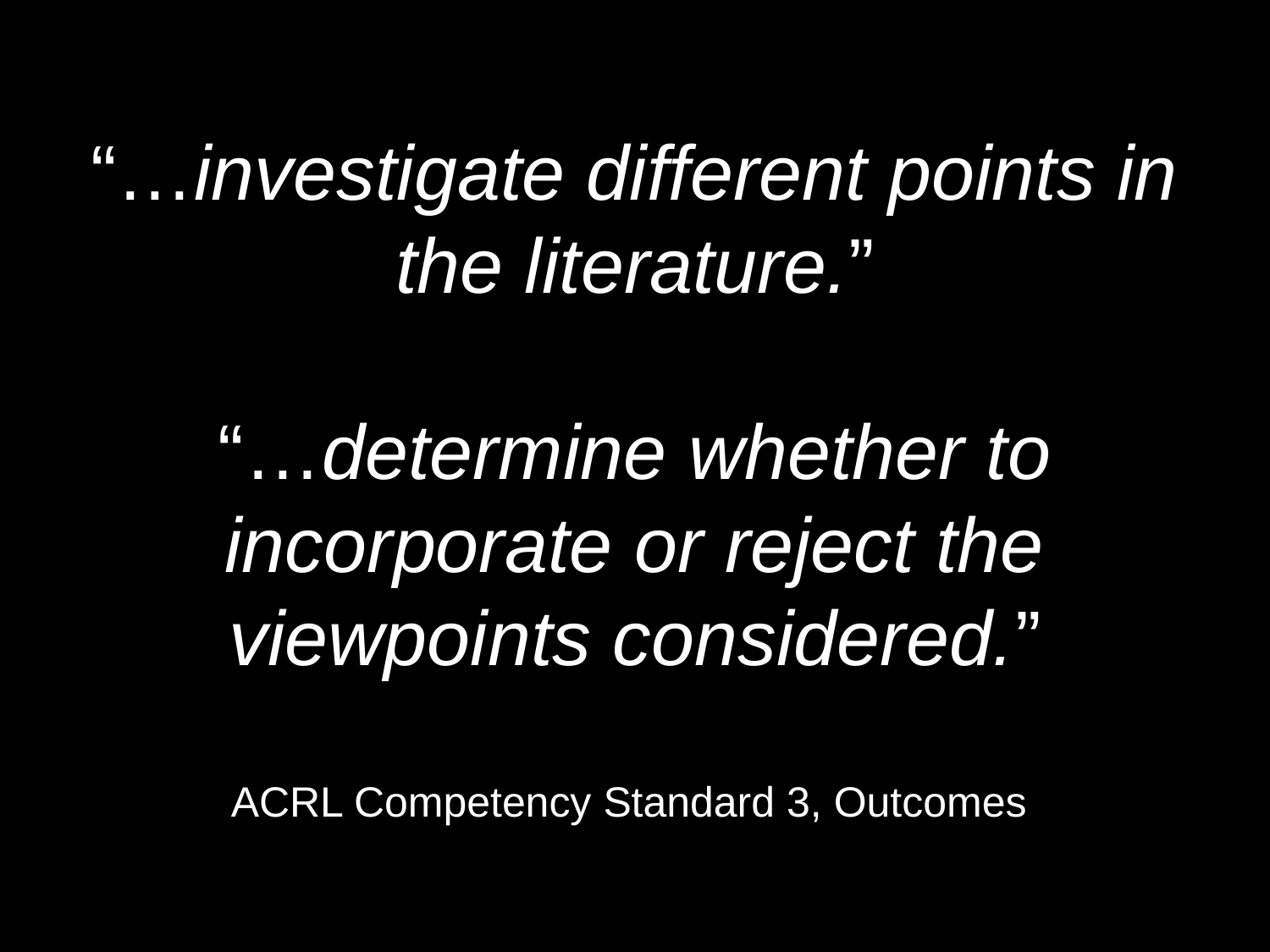

# “…investigate different points in the literature.” “…determine whether to incorporate or reject the viewpoints considered.” ACRL Competency Standard 3, Outcomes